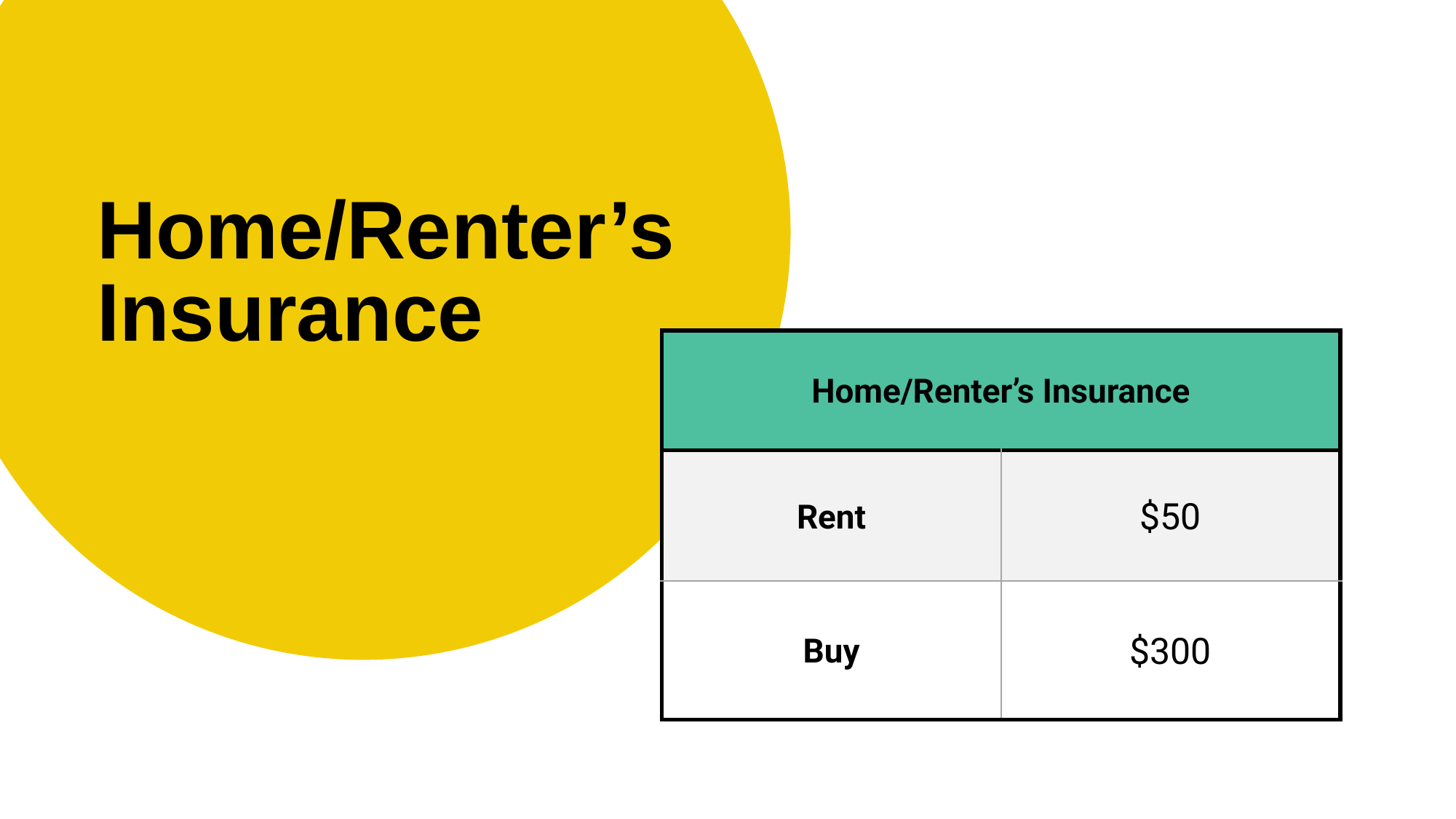

Home/Renter’s Insurance
| Home/Renter’s Insurance |  |
| --- | --- |
| Rent | $50 |
| Buy | $300 |